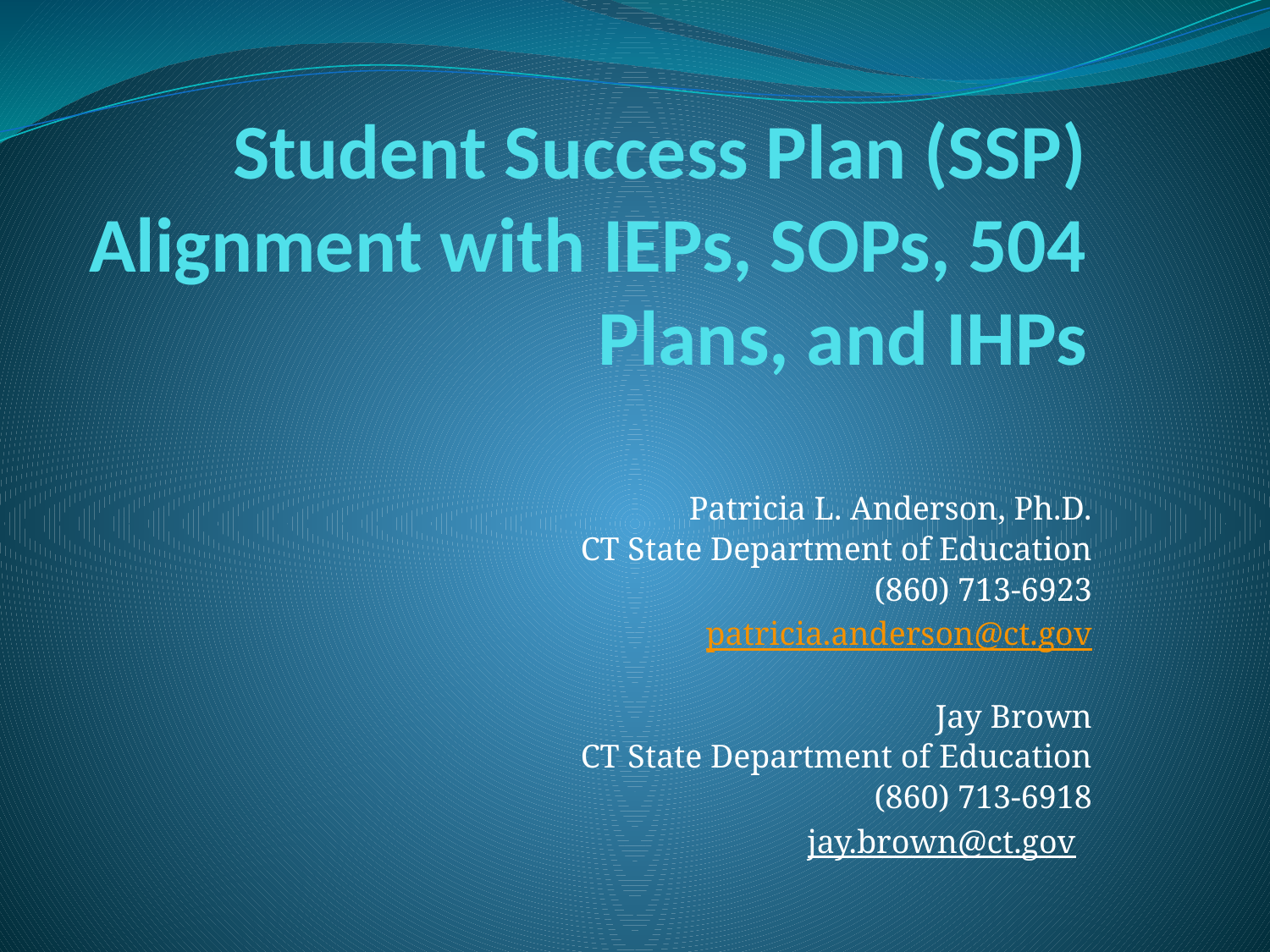

# Student Success Plan (SSP) Alignment with IEPs, SOPs, 504 Plans, and IHPs
Patricia L. Anderson, Ph.D.
CT State Department of Education
(860) 713-6923
patricia.anderson@ct.gov

Jay Brown
CT State Department of Education
(860) 713-6918
jay.brown@ct.gov